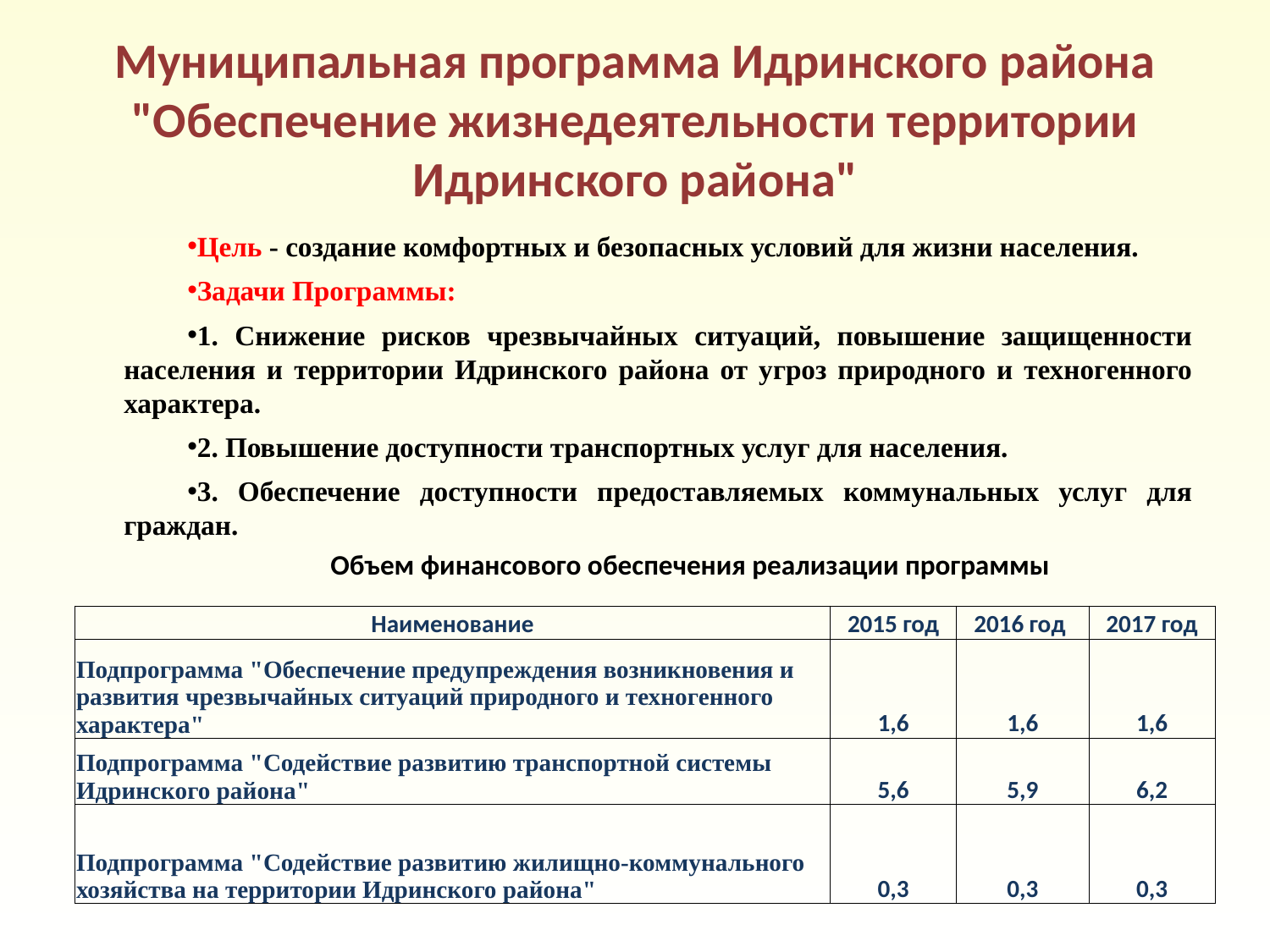

# Муниципальная программа Идринского района "Обеспечение жизнедеятельности территории Идринского района"
Цель - создание комфортных и безопасных условий для жизни населения.
Задачи Программы:
1. Снижение рисков чрезвычайных ситуаций, повышение защищенности населения и территории Идринского района от угроз природного и техногенного характера.
2. Повышение доступности транспортных услуг для населения.
3. Обеспечение доступности предоставляемых коммунальных услуг для граждан.
Объем финансового обеспечения реализации программы

| Наименование | 2015 год | 2016 год | 2017 год |
| --- | --- | --- | --- |
| Подпрограмма "Обеспечение предупреждения возникновения и развития чрезвычайных ситуаций природного и техногенного характера" | 1,6 | 1,6 | 1,6 |
| Подпрограмма "Содействие развитию транспортной системы Идринского района" | 5,6 | 5,9 | 6,2 |
| Подпрограмма "Содействие развитию жилищно-коммунального хозяйства на территории Идринского района" | 0,3 | 0,3 | 0,3 |